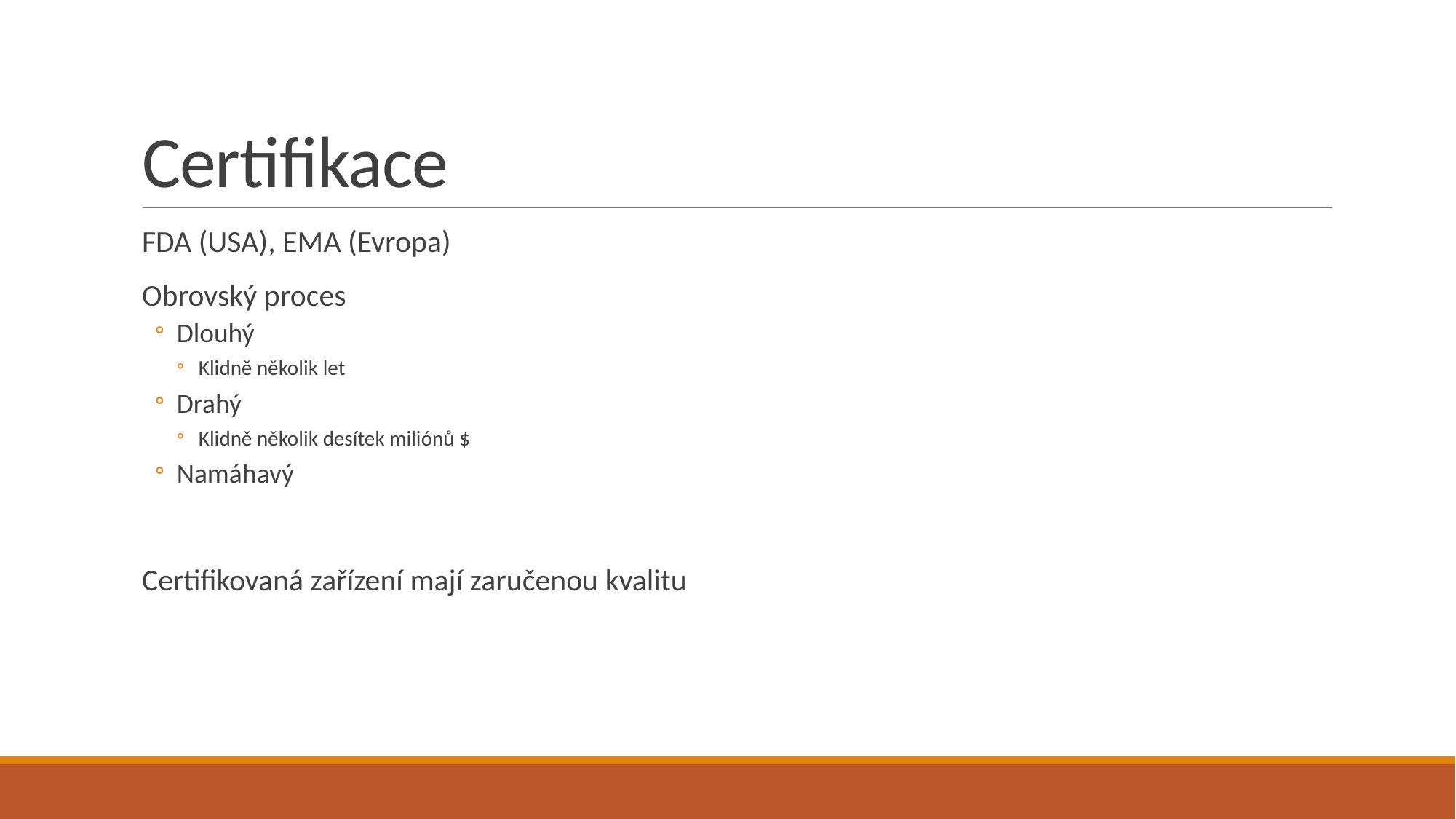

# Certifikace
FDA (USA), EMA (Evropa)
Obrovský proces
Dlouhý
Klidně několik let
Drahý
Klidně několik desítek miliónů $
Namáhavý

Certifikovaná zařízení mají zaručenou kvalitu